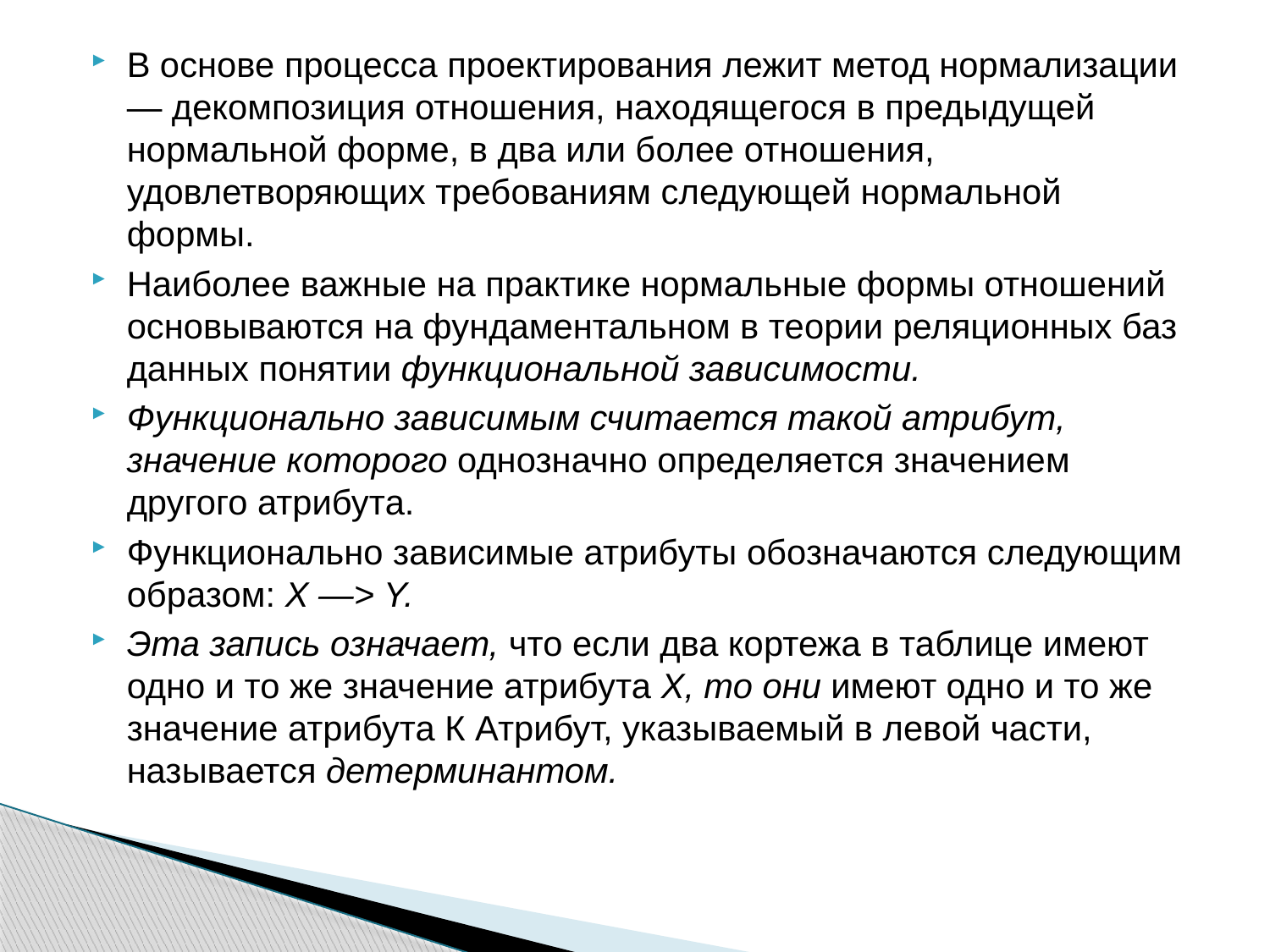

В основе процесса проектирования лежит метод нормализации — декомпозиция отношения, находящегося в предыдущей нормальной форме, в два или более отношения, удовлетворяющих требованиям следующей нормальной формы.
Наиболее важные на практике нормальные формы отношений основываются на фундаментальном в теории реляционных баз данных понятии функциональной зависимости.
Функционально зависимым считается такой атрибут, значение которого однозначно определяется значением другого атрибута.
Функционально зависимые атрибуты обозначаются следующим образом: X —> Y.
Эта запись означает, что если два кортежа в таблице имеют одно и то же значение атрибута X, то они имеют одно и то же значение атрибута К Атрибут, указываемый в левой части, называется детерминантом.